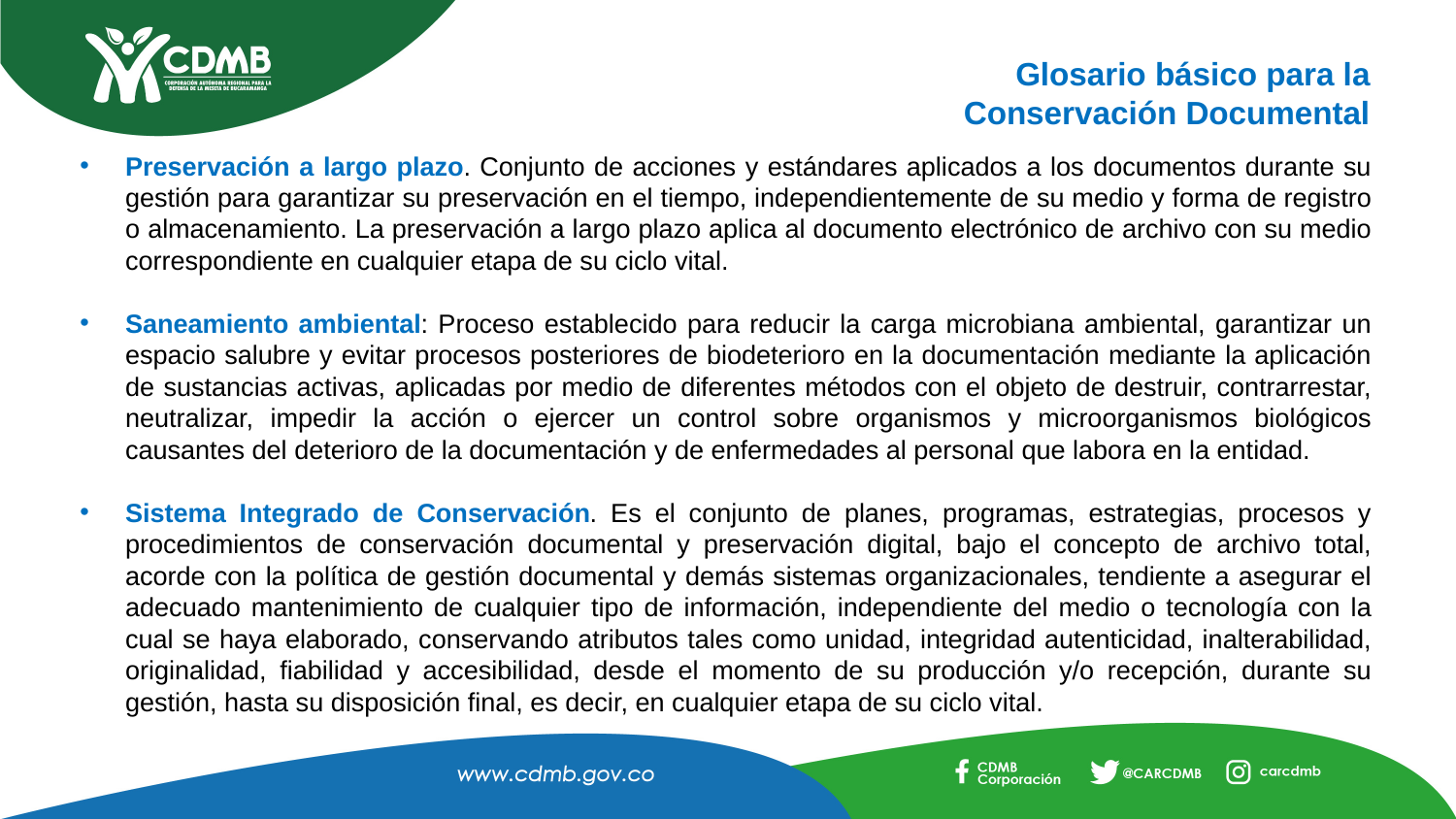

Glosario básico para la Conservación Documental
Preservación a largo plazo. Conjunto de acciones y estándares aplicados a los documentos durante su gestión para garantizar su preservación en el tiempo, independientemente de su medio y forma de registro o almacenamiento. La preservación a largo plazo aplica al documento electrónico de archivo con su medio correspondiente en cualquier etapa de su ciclo vital.

Saneamiento ambiental: Proceso establecido para reducir la carga microbiana ambiental, garantizar un espacio salubre y evitar procesos posteriores de biodeterioro en la documentación mediante la aplicación de sustancias activas, aplicadas por medio de diferentes métodos con el objeto de destruir, contrarrestar, neutralizar, impedir la acción o ejercer un control sobre organismos y microorganismos biológicos causantes del deterioro de la documentación y de enfermedades al personal que labora en la entidad.

Sistema Integrado de Conservación. Es el conjunto de planes, programas, estrategias, procesos y procedimientos de conservación documental y preservación digital, bajo el concepto de archivo total, acorde con la política de gestión documental y demás sistemas organizacionales, tendiente a asegurar el adecuado mantenimiento de cualquier tipo de información, independiente del medio o tecnología con la cual se haya elaborado, conservando atributos tales como unidad, integridad autenticidad, inalterabilidad, originalidad, fiabilidad y accesibilidad, desde el momento de su producción y/o recepción, durante su gestión, hasta su disposición final, es decir, en cualquier etapa de su ciclo vital.